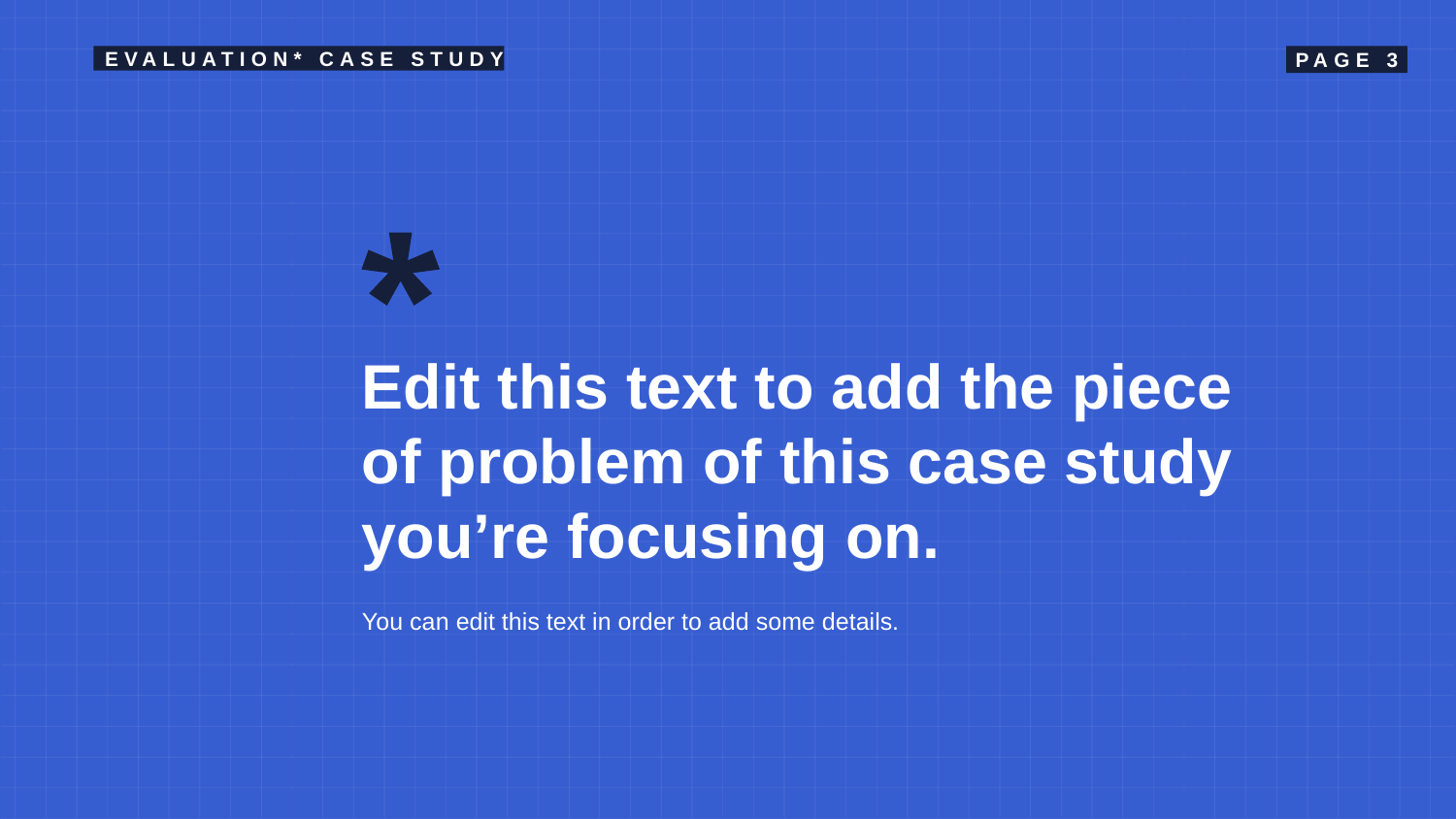

EVALUATION* CASE STUDY
PAGE 3

Edit this text to add the piece of problem of this case study you’re focusing on.
You can edit this text in order to add some details.